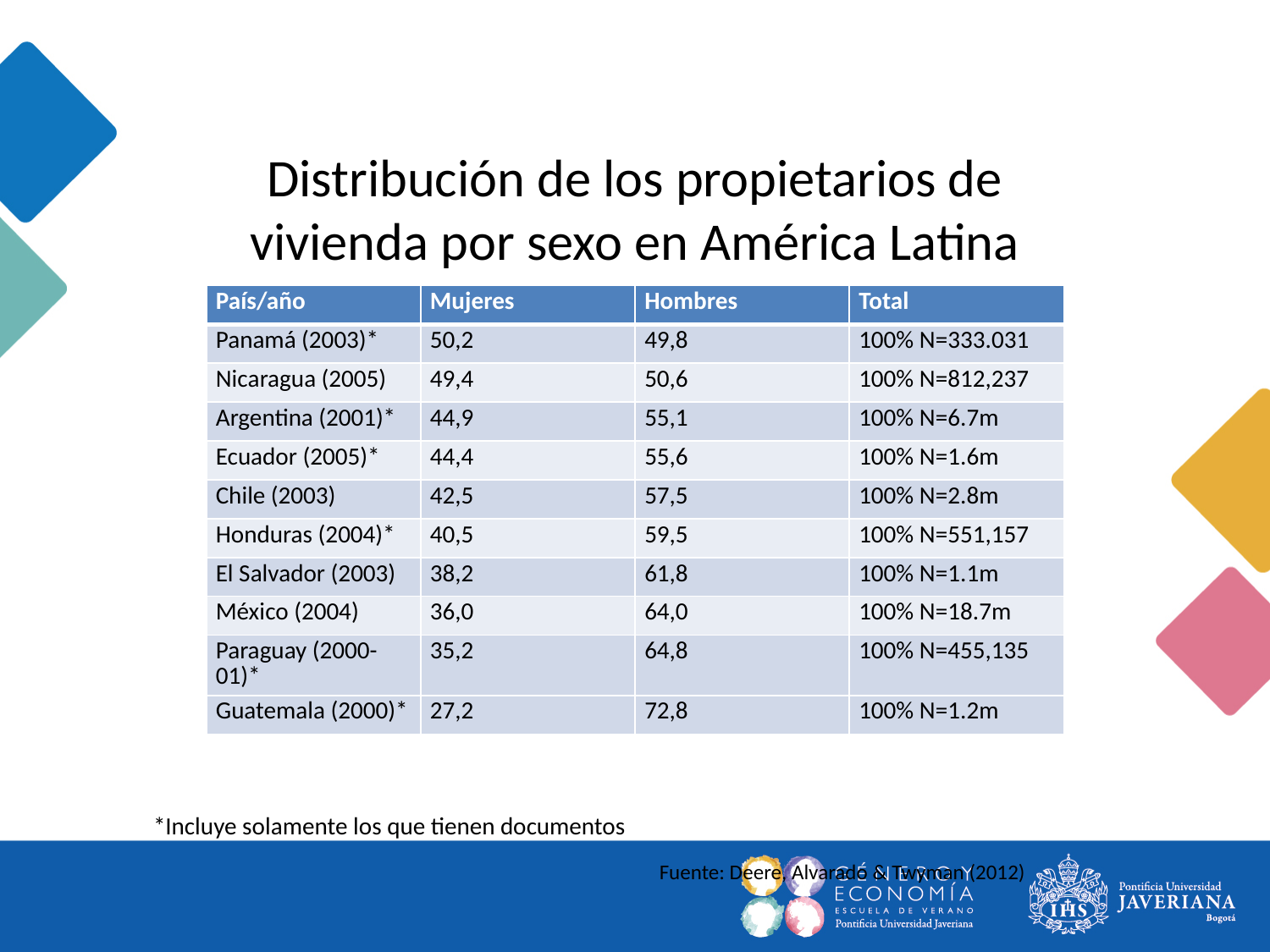

Distribución de los propietarios de vivienda por sexo en América Latina
| País/año | Mujeres | Hombres | Total |
| --- | --- | --- | --- |
| Panamá (2003)\* | 50,2 | 49,8 | 100% N=333.031 |
| Nicaragua (2005) | 49,4 | 50,6 | 100% N=812,237 |
| Argentina (2001)\* | 44,9 | 55,1 | 100% N=6.7m |
| Ecuador (2005)\* | 44,4 | 55,6 | 100% N=1.6m |
| Chile (2003) | 42,5 | 57,5 | 100% N=2.8m |
| Honduras (2004)\* | 40,5 | 59,5 | 100% N=551,157 |
| El Salvador (2003) | 38,2 | 61,8 | 100% N=1.1m |
| México (2004) | 36,0 | 64,0 | 100% N=18.7m |
| Paraguay (2000-01)\* | 35,2 | 64,8 | 100% N=455,135 |
| Guatemala (2000)\* | 27,2 | 72,8 | 100% N=1.2m |
*Incluye solamente los que tienen documentos
Fuente: Deere, Alvarado & Twyman (2012)